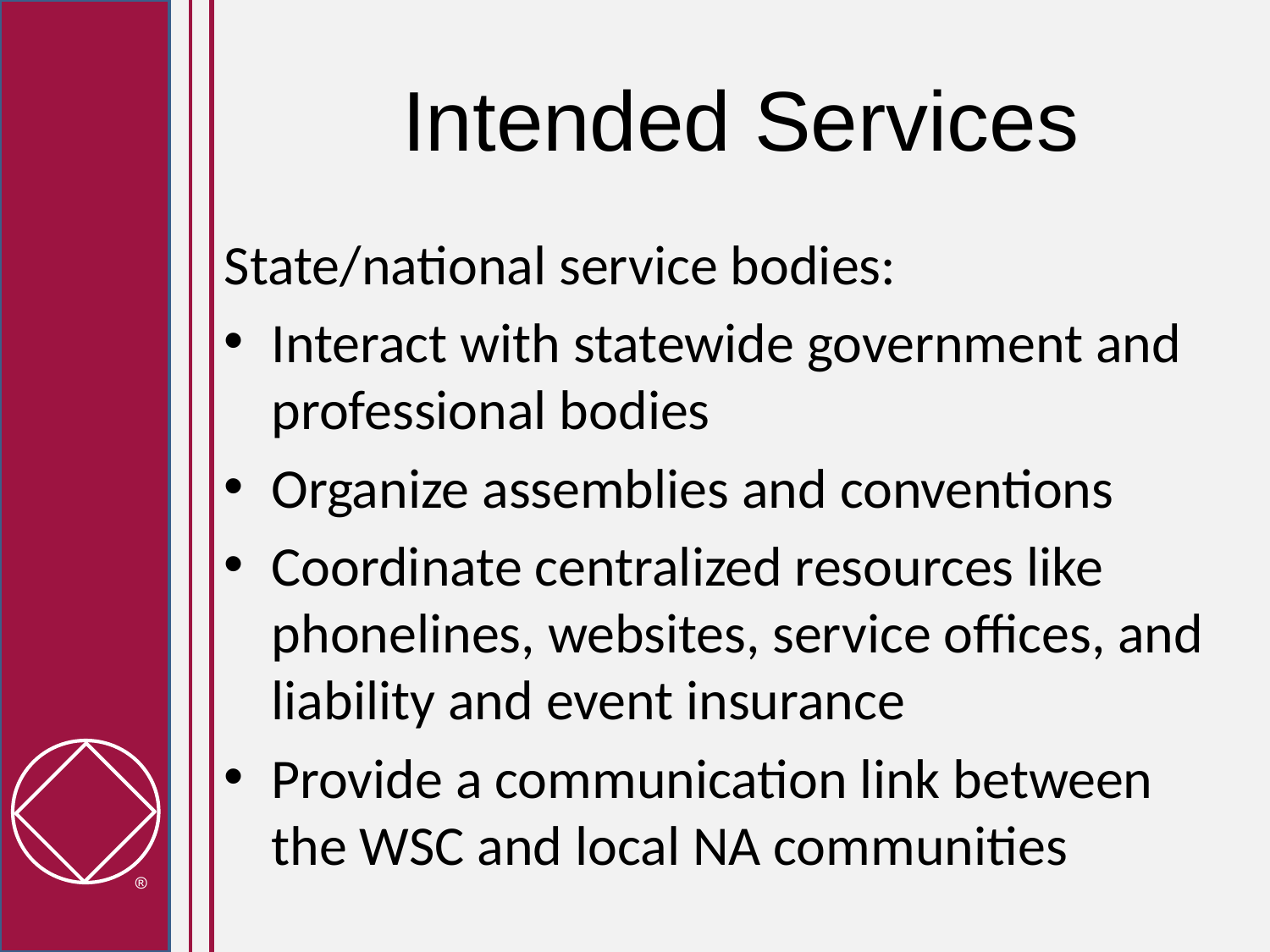

# Intended Services
State/national service bodies:
Interact with statewide government and professional bodies
Organize assemblies and conventions
Coordinate centralized resources like phonelines, websites, service offices, and liability and event insurance
Provide a communication link between the WSC and local NA communities